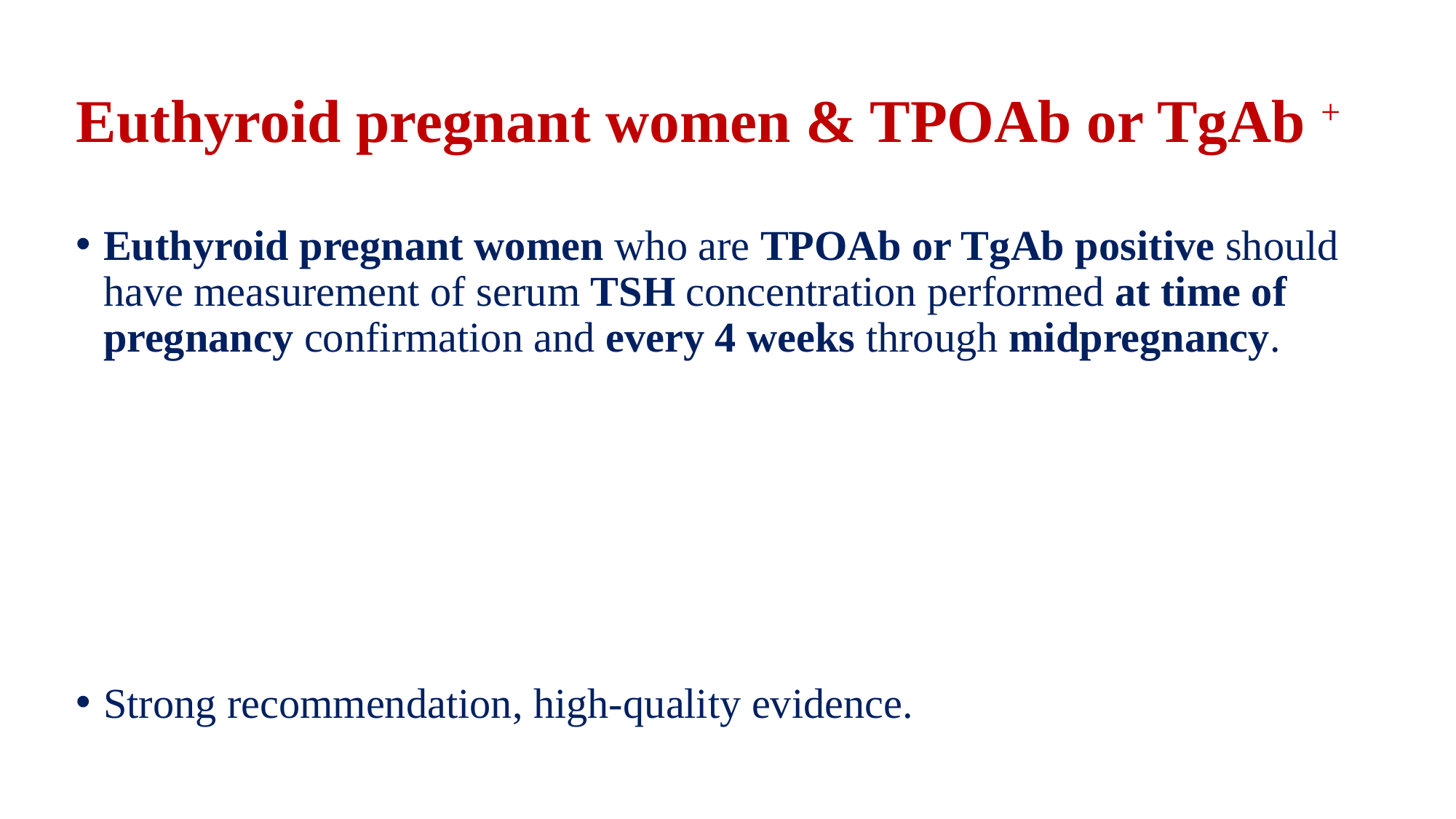

# Euthyroid pregnant women & TPOAb or TgAb +
Euthyroid pregnant women who are TPOAb or TgAb positive should have measurement of serum TSH concentration performed at time of pregnancy confirmation and every 4 weeks through midpregnancy.

Strong recommendation, high-quality evidence.